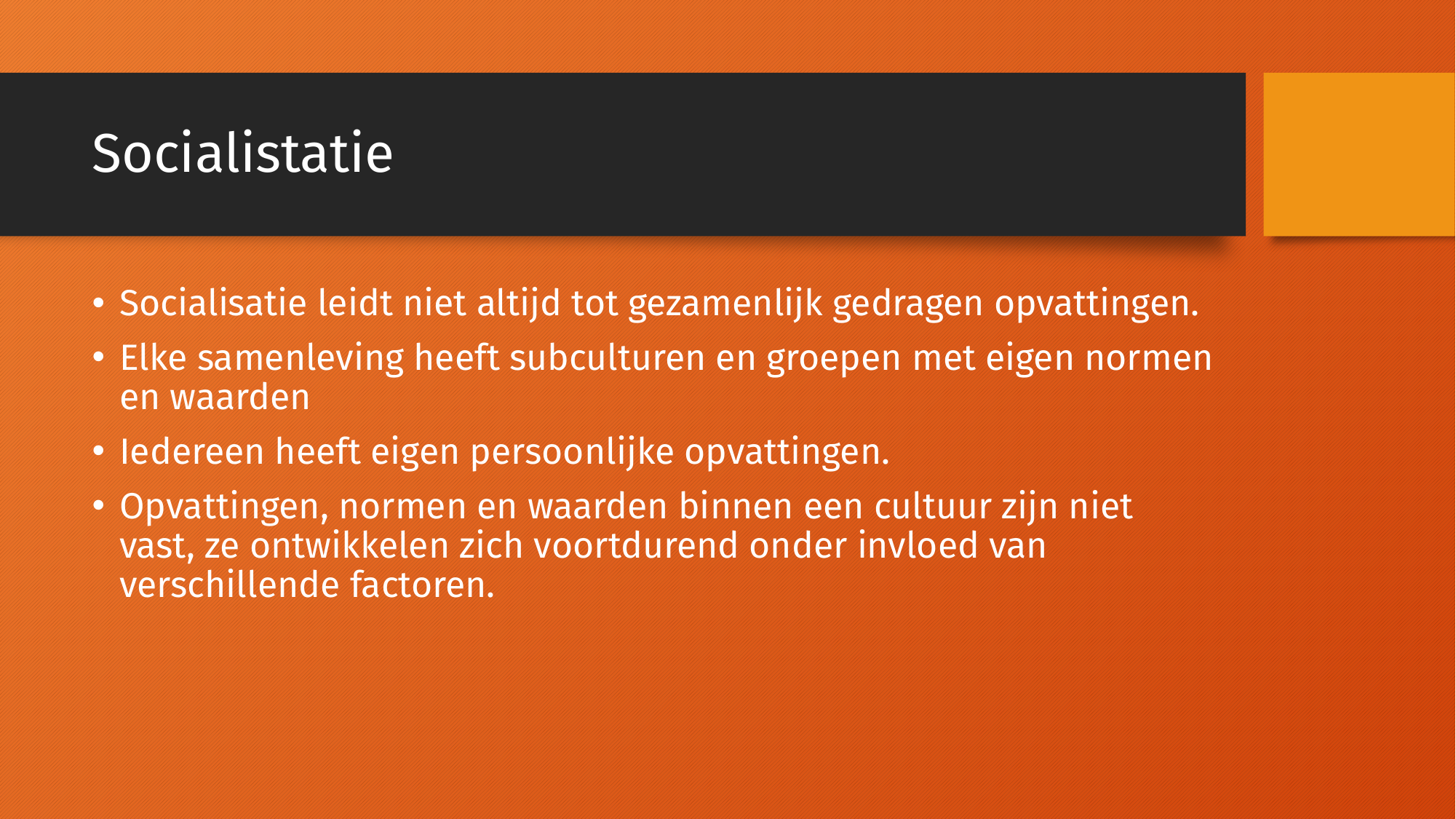

# Socialistatie
Socialisatie leidt niet altijd tot gezamenlijk gedragen opvattingen.
Elke samenleving heeft subculturen en groepen met eigen normen en waarden
Iedereen heeft eigen persoonlijke opvattingen.
Opvattingen, normen en waarden binnen een cultuur zijn niet vast, ze ontwikkelen zich voortdurend onder invloed van verschillende factoren.